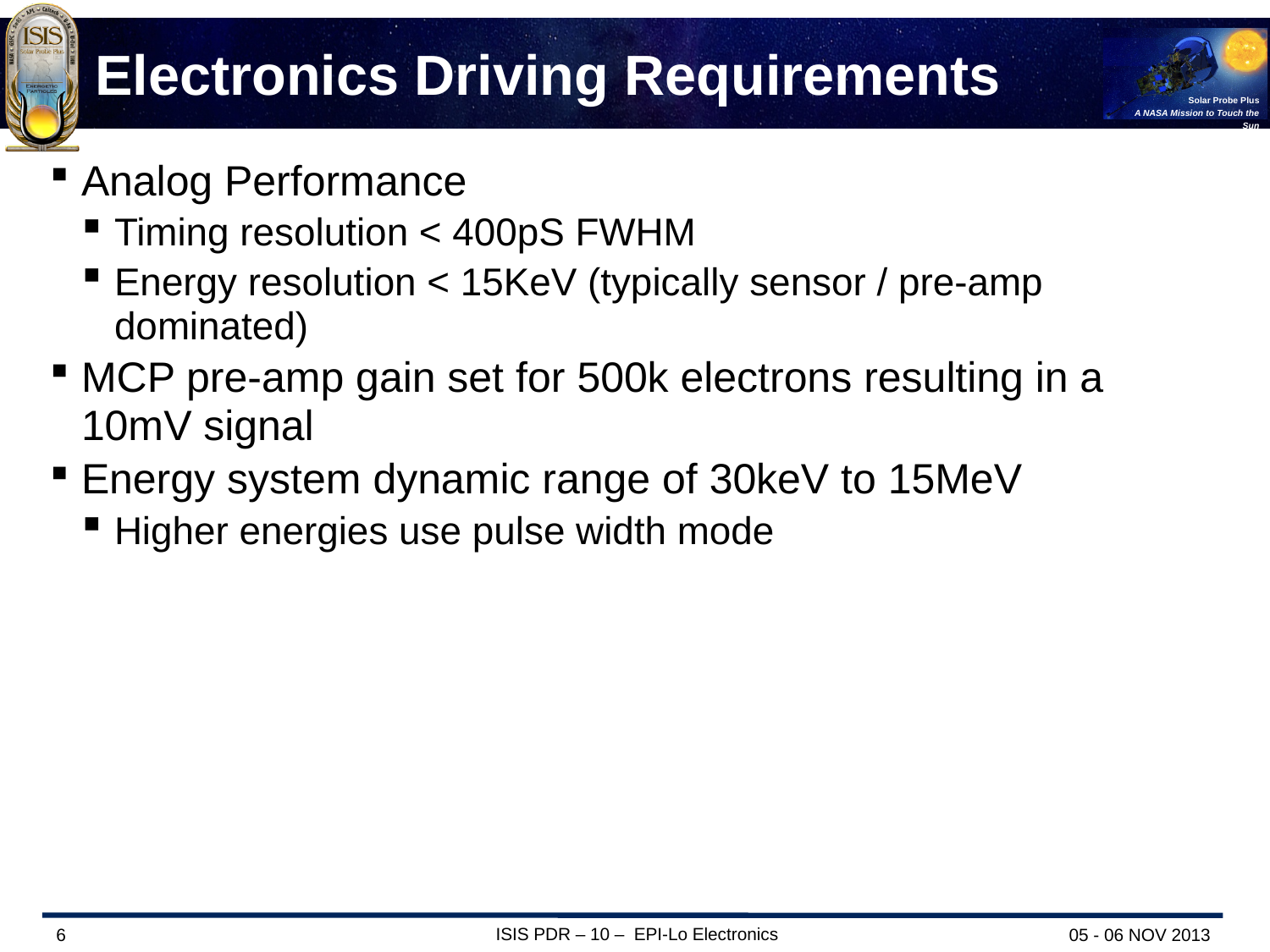

# Electronics Driving Requirements
Analog Performance
Timing resolution < 400pS FWHM
Energy resolution < 15KeV (typically sensor / pre-amp dominated)
MCP pre-amp gain set for 500k electrons resulting in a 10mV signal
Energy system dynamic range of 30keV to 15MeV
Higher energies use pulse width mode